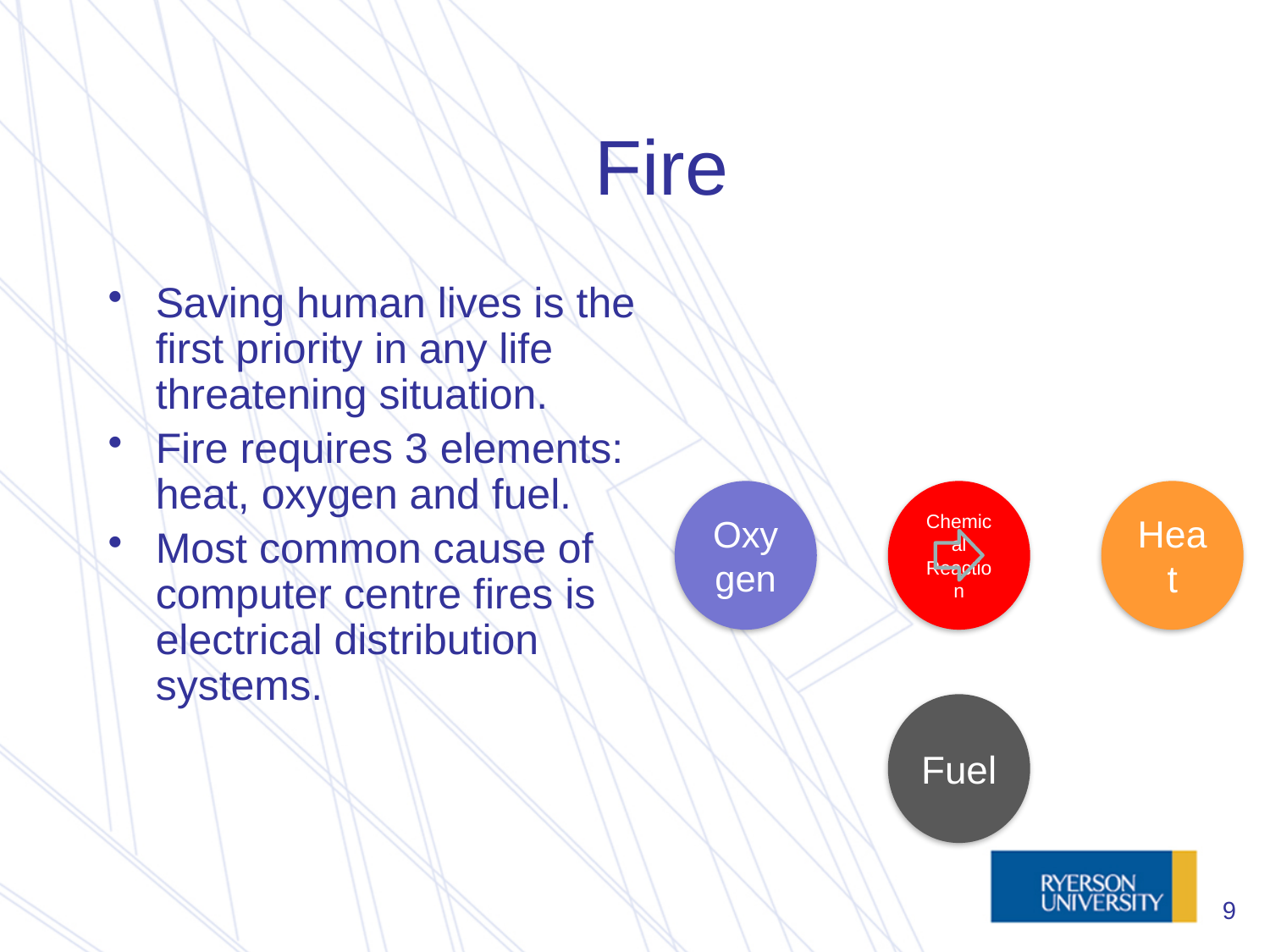

# Fire
Fuel
Chemical Reaction
Heat
Oxygen
Saving human lives is the first priority in any life threatening situation.
Fire requires 3 elements:  heat, oxygen and fuel.
Most common cause of computer centre fires is electrical distribution systems.

9